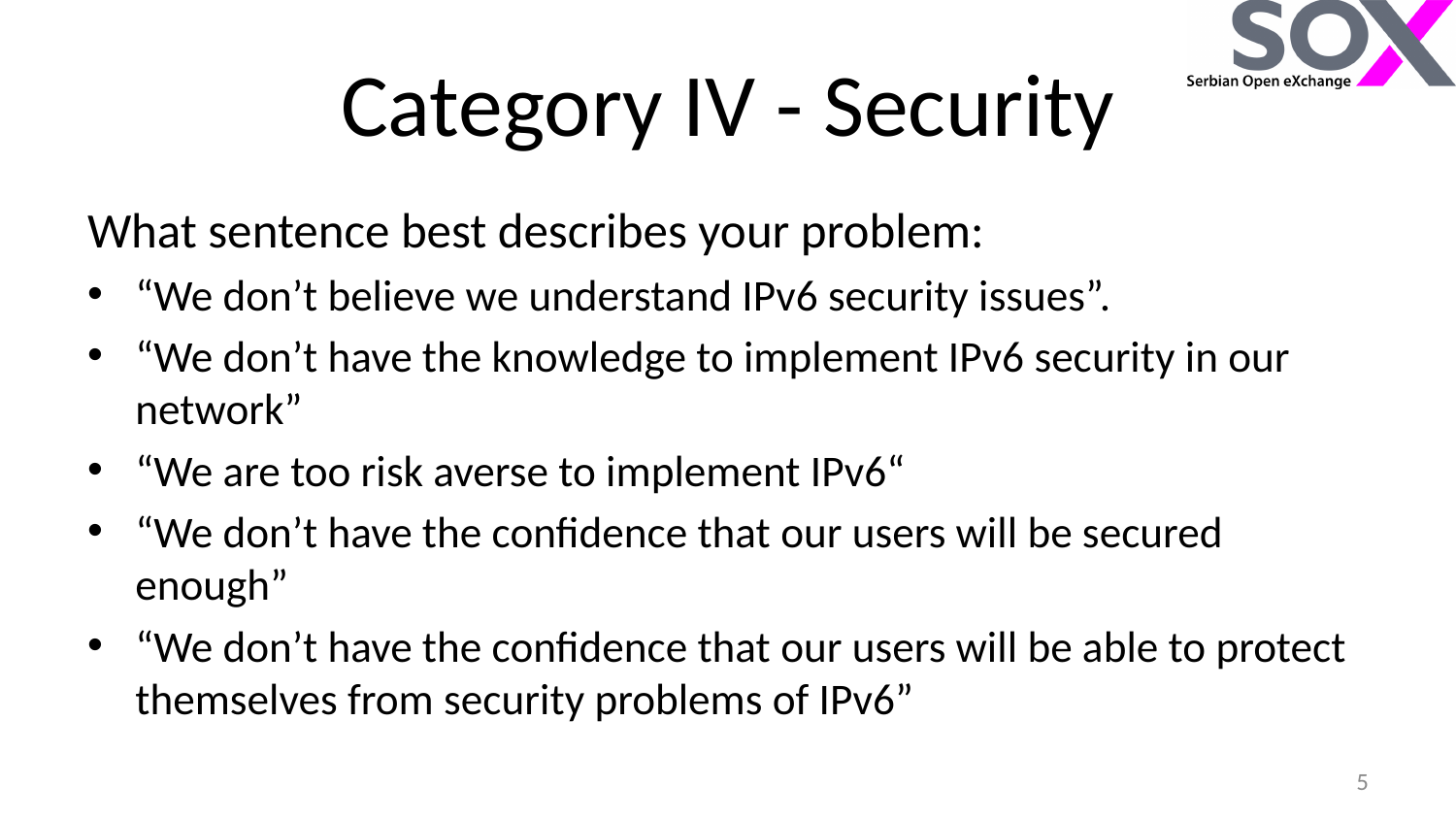

# Category IV - Security
What sentence best describes your problem:
“We don’t believe we understand IPv6 security issues”.
“We don’t have the knowledge to implement IPv6 security in our network”
“We are too risk averse to implement IPv6“
“We don’t have the confidence that our users will be secured enough”
“We don’t have the confidence that our users will be able to protect themselves from security problems of IPv6”

5